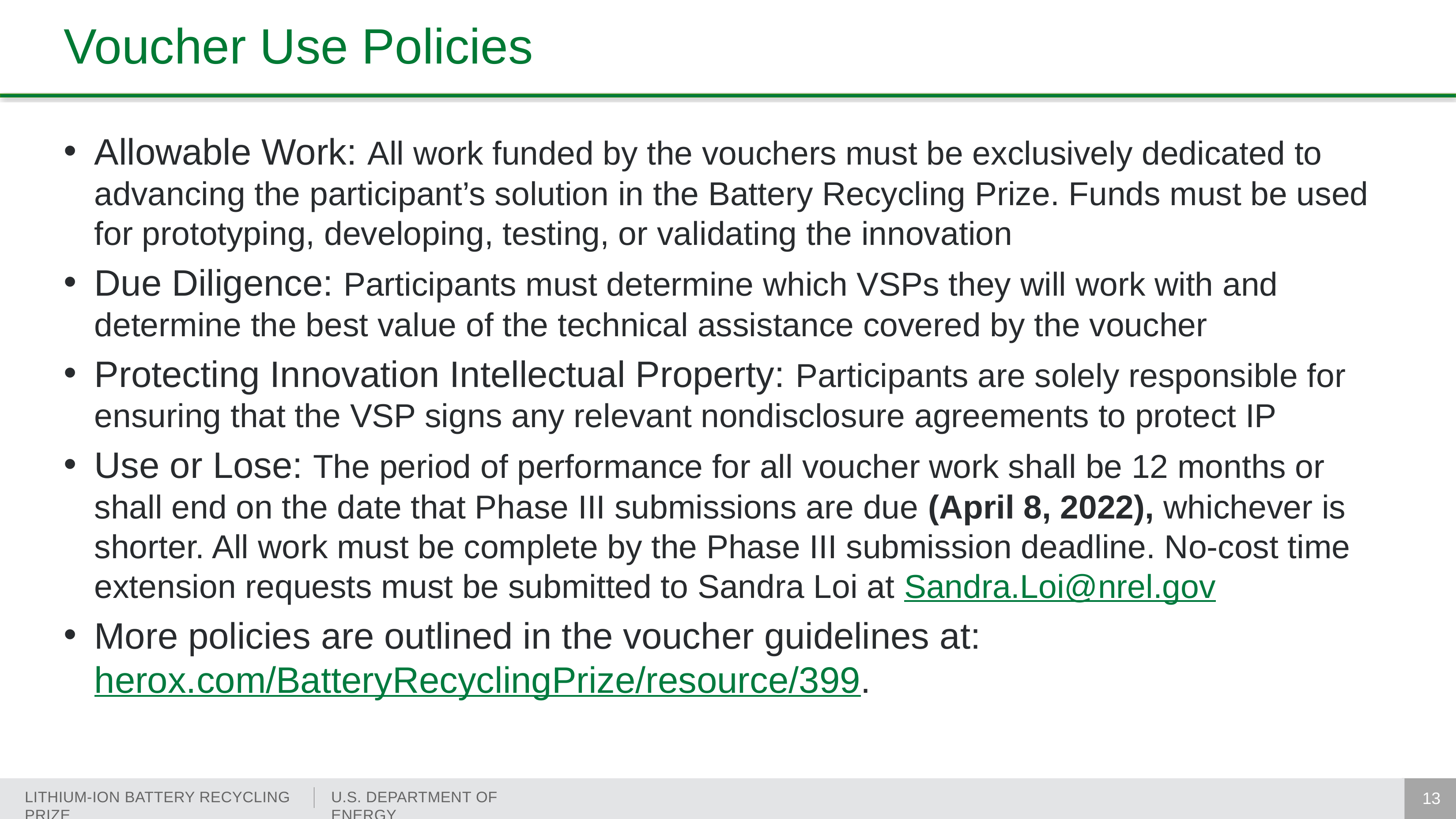

# Voucher Use Policies
Allowable Work: All work funded by the vouchers must be exclusively dedicated to advancing the participant’s solution in the Battery Recycling Prize. Funds must be used for prototyping, developing, testing, or validating the innovation
Due Diligence: Participants must determine which VSPs they will work with and determine the best value of the technical assistance covered by the voucher
Protecting Innovation Intellectual Property: Participants are solely responsible for ensuring that the VSP signs any relevant nondisclosure agreements to protect IP
Use or Lose: The period of performance for all voucher work shall be 12 months or shall end on the date that Phase III submissions are due (April 8, 2022), whichever is shorter. All work must be complete by the Phase III submission deadline. No-cost time extension requests must be submitted to Sandra Loi at Sandra.Loi@nrel.gov
More policies are outlined in the voucher guidelines at: herox.com/BatteryRecyclingPrize/resource/399.
13